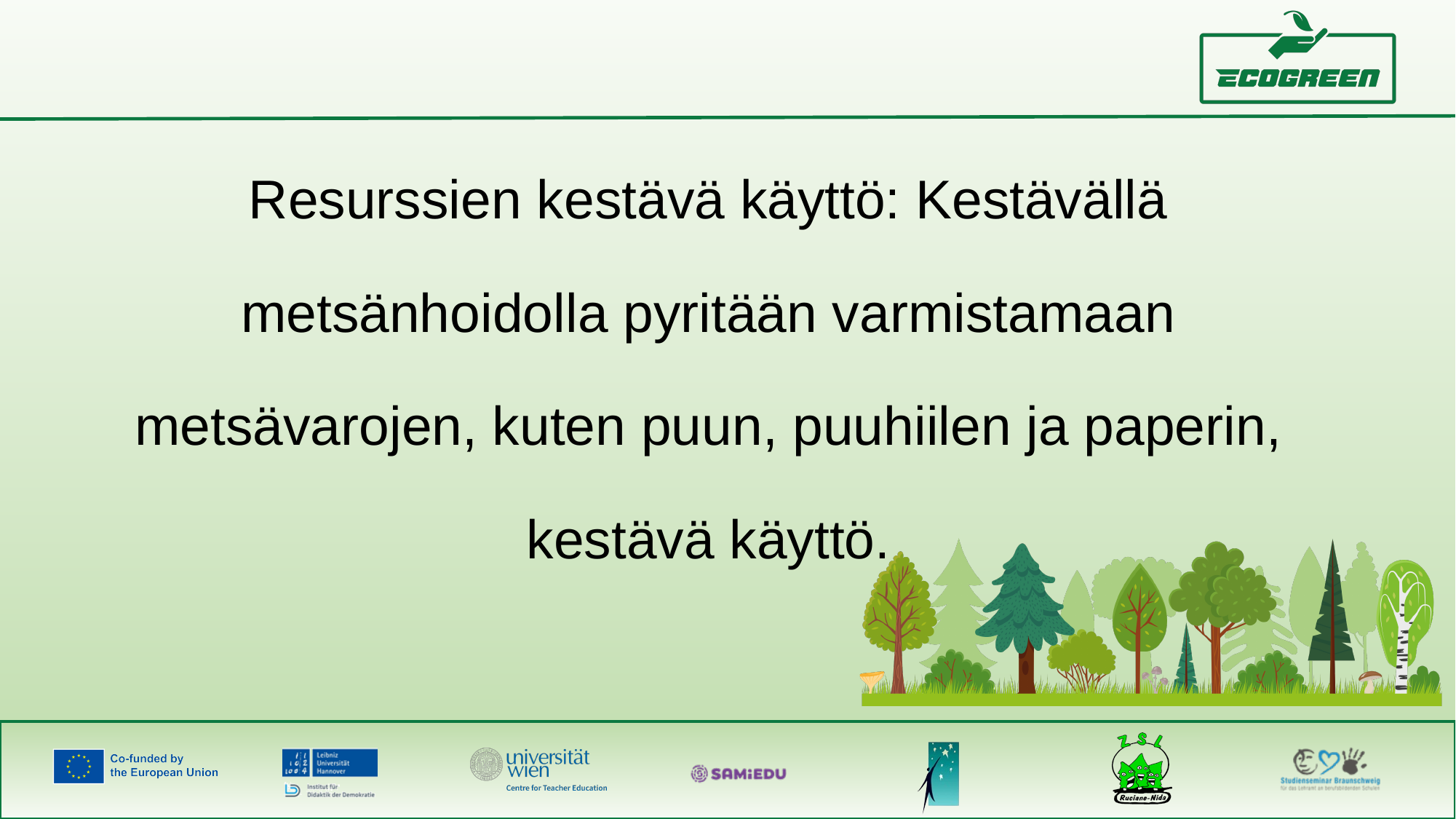

Resurssien kestävä käyttö: Kestävällä metsänhoidolla pyritään varmistamaan metsävarojen, kuten puun, puuhiilen ja paperin, kestävä käyttö.